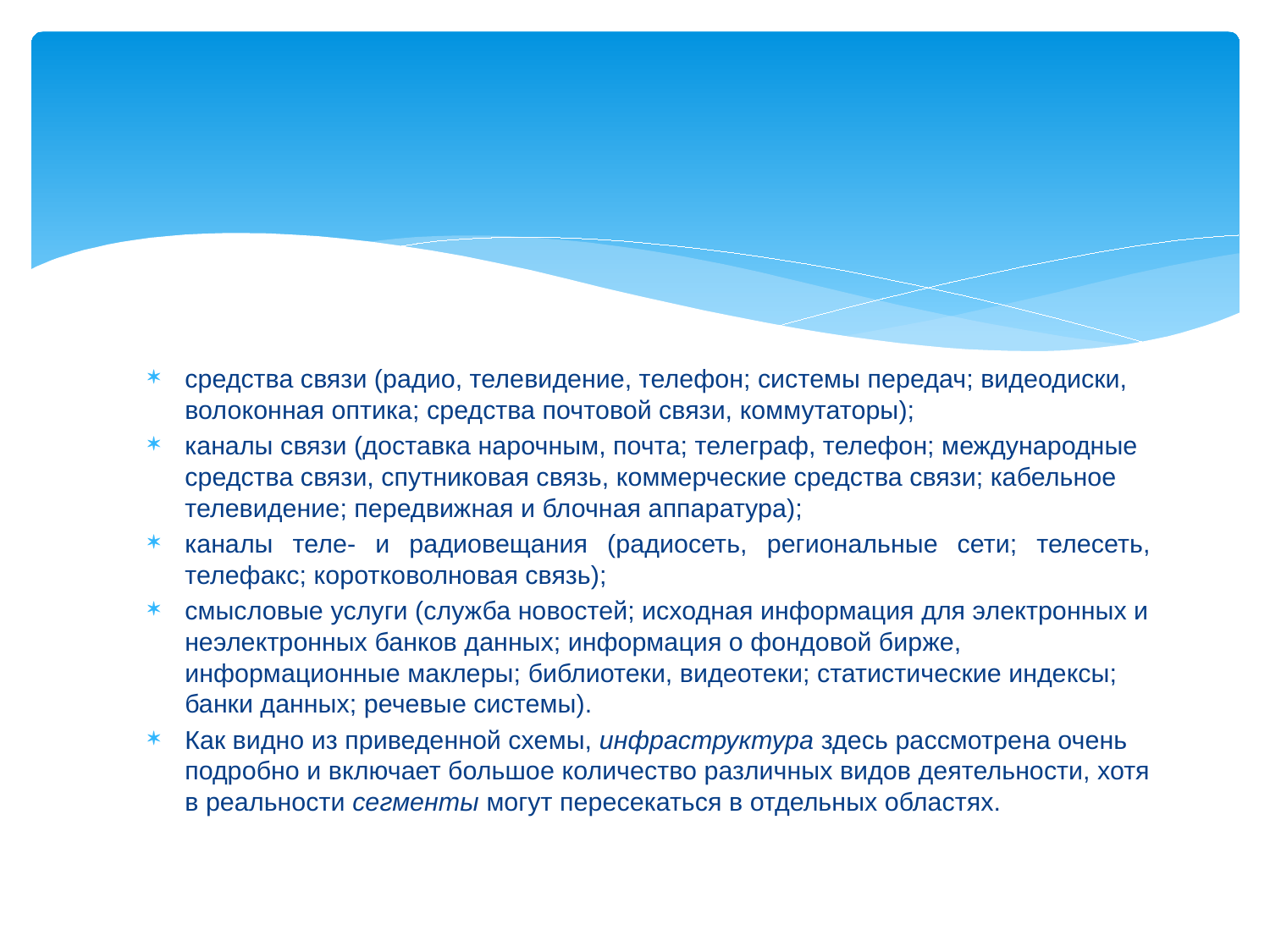

средства связи (радио, телевидение, телефон; системы передач; видеодиски, волоконная оптика; средства почтовой связи, коммутаторы);
каналы связи (доставка нарочным, почта; телеграф, телефон; международные средства связи, спутниковая связь, коммерческие средства связи; кабельное телевидение; передвижная и блочная аппаратура);
каналы теле- и радиовещания (радиосеть, региональные сети; телесеть, телефакс; коротковолновая связь);
смысловые услуги (служба новостей; исходная информация для электронных и неэлектронных банков данных; информация о фондовой бирже, информационные маклеры; библиотеки, видеотеки; статистические индексы; банки данных; речевые системы).
Как видно из приведенной схемы, инфраструктура здесь рассмотрена очень подробно и включает большое количество различных видов деятельности, хотя в реальности сегменты могут пересекаться в отдельных областях.